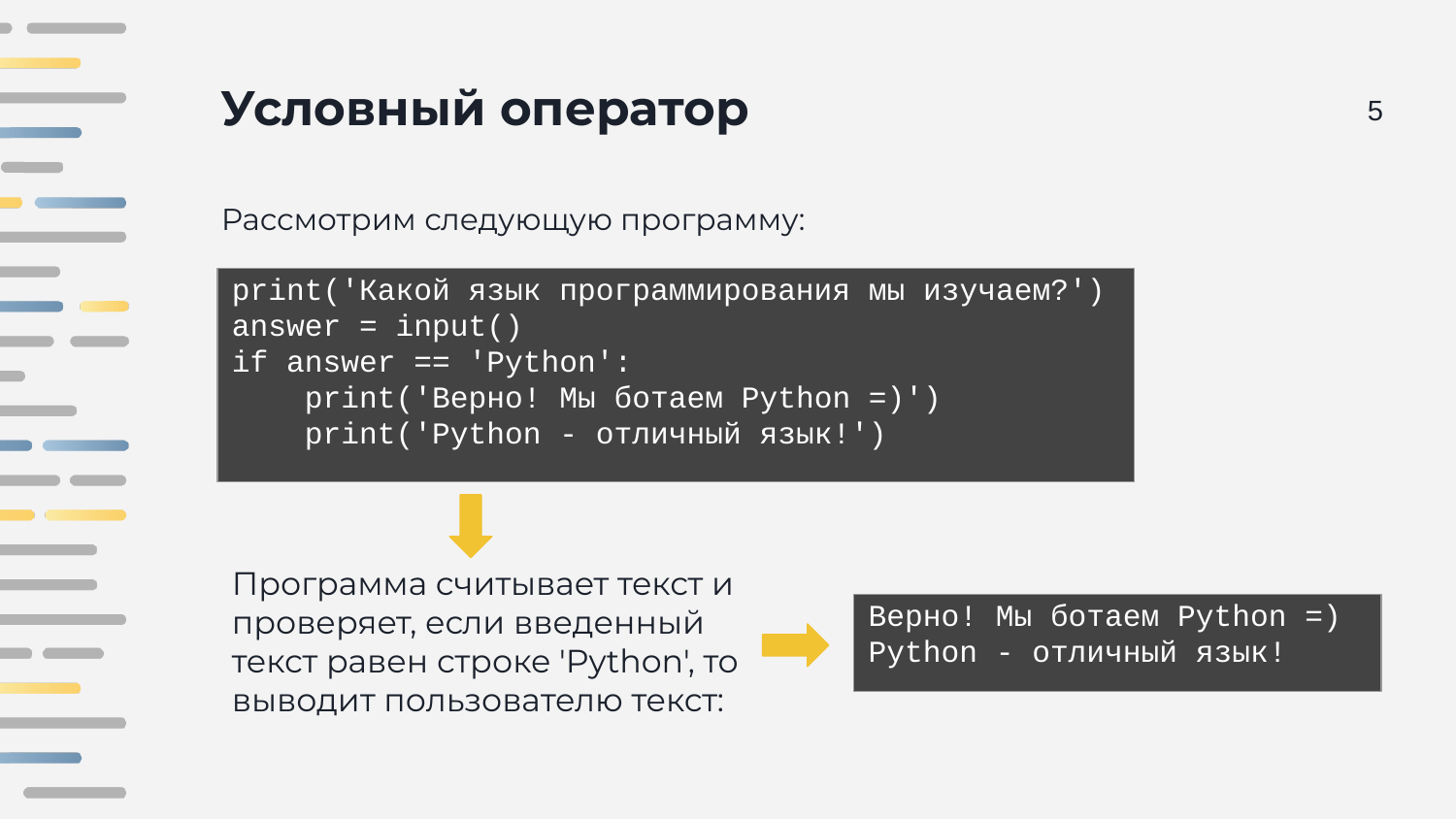

Условный оператор
5
Рассмотрим следующую программу:

print('Какой язык программирования мы изучаем?')
answer = input()
if answer == 'Python':
    print('Верно! Мы ботаем Python =)')
    print('Python - отличный язык!')

Программа считывает текст и проверяет, если введенный текст равен строке 'Python', то выводит пользователю текст:
Верно! Мы ботаем Python =)
Python - отличный язык!